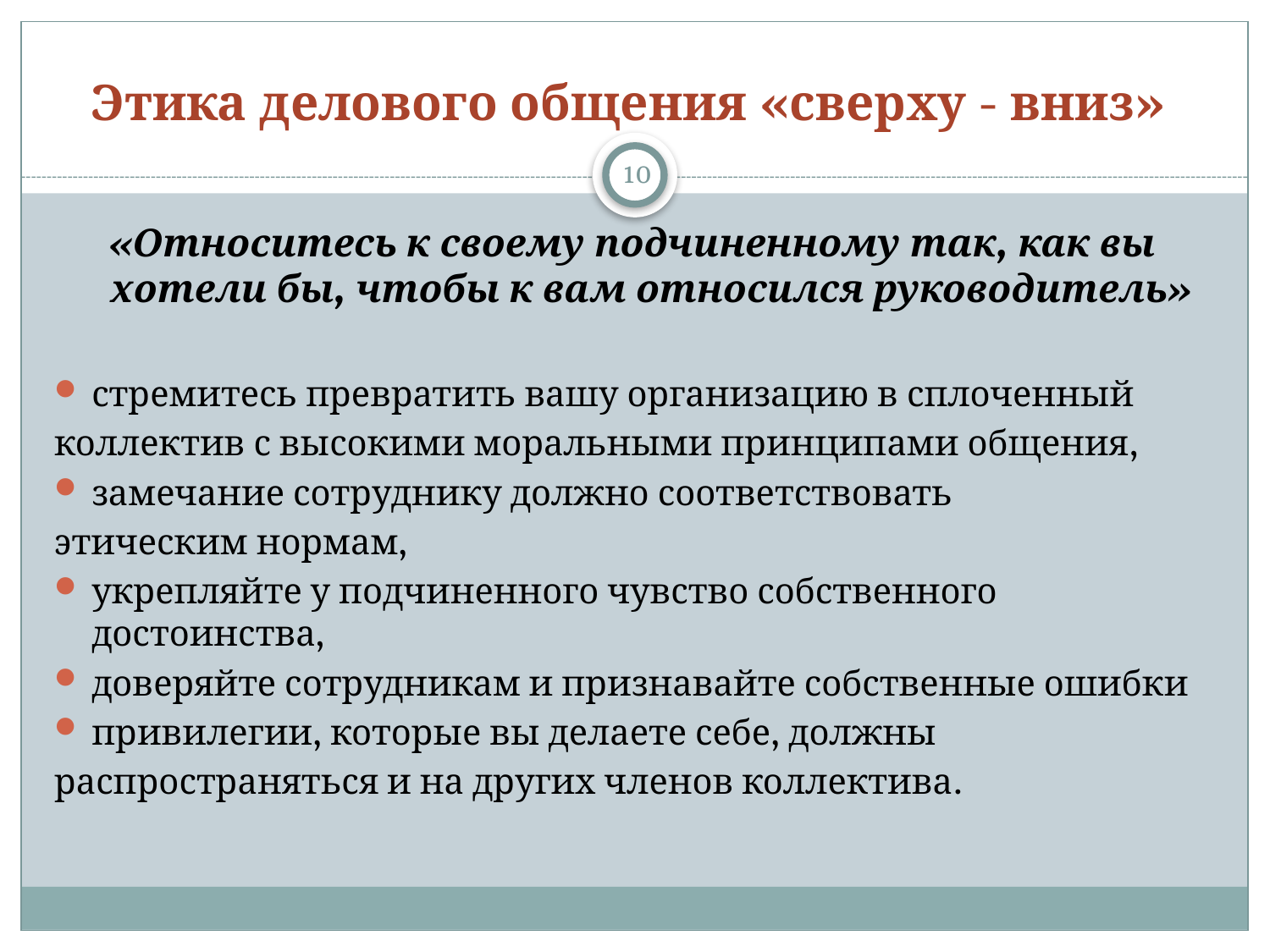

# Этика делового общения «сверху - вниз»
10
«Относитесь к своему подчиненному так, как вы хотели бы, чтобы к вам относился руководитель»

стремитесь превратить вашу организацию в сплоченный
коллектив с высокими моральными принципами общения,
замечание сотруднику должно соответствовать
этическим нормам,
укрепляйте у подчиненного чувство собственного достоинства,
доверяйте сотрудникам и признавайте собственные ошибки
привилегии, которые вы делаете себе, должны
распространяться и на других членов коллектива.